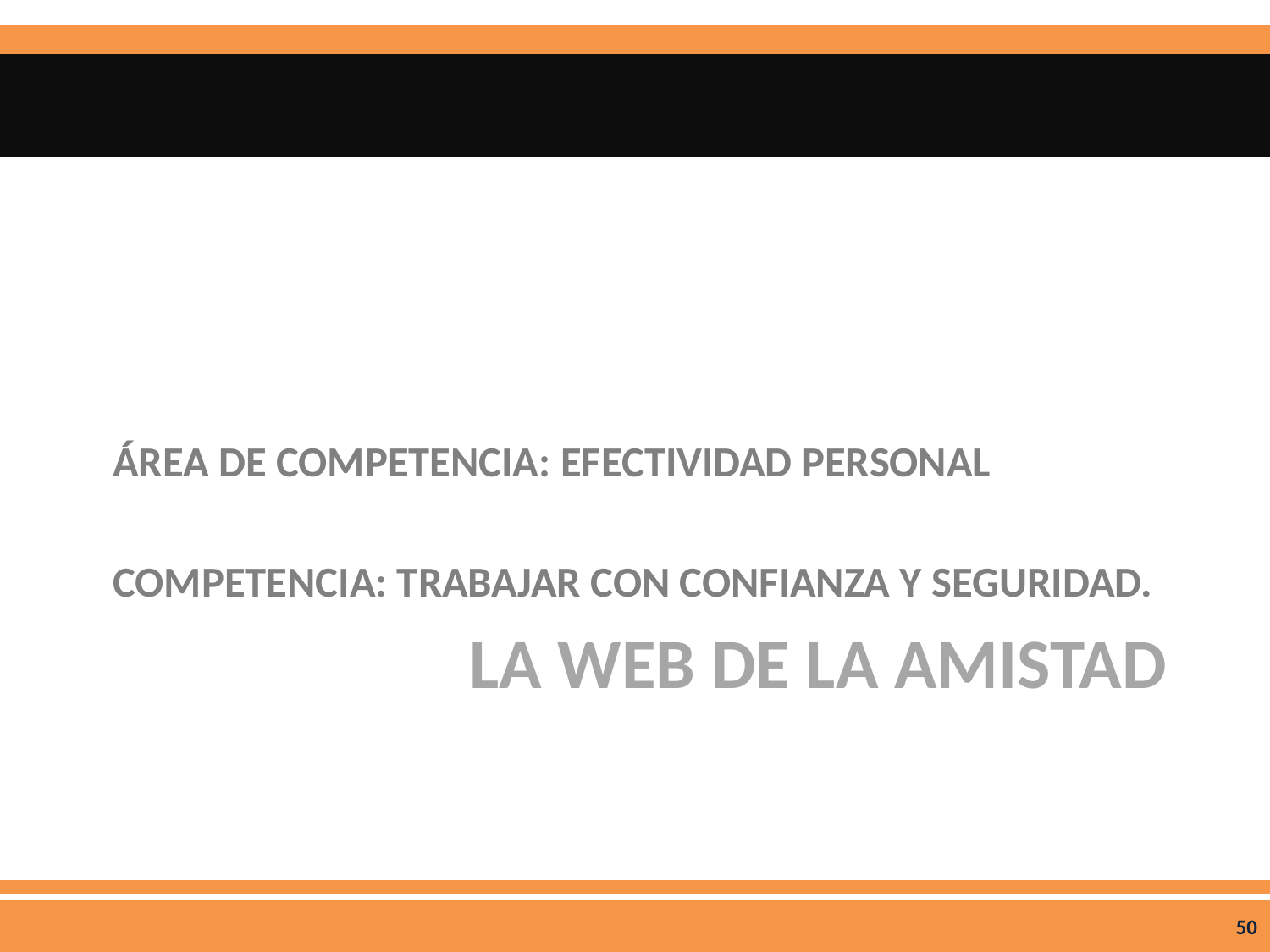

ÁREA DE COMPETENCIA: EFECTIVIDAD PERSONAL

COMPETENCIA: TRABAJAR CON CONFIANZA Y SEGURIDAD.
# La Web de la amistad
50